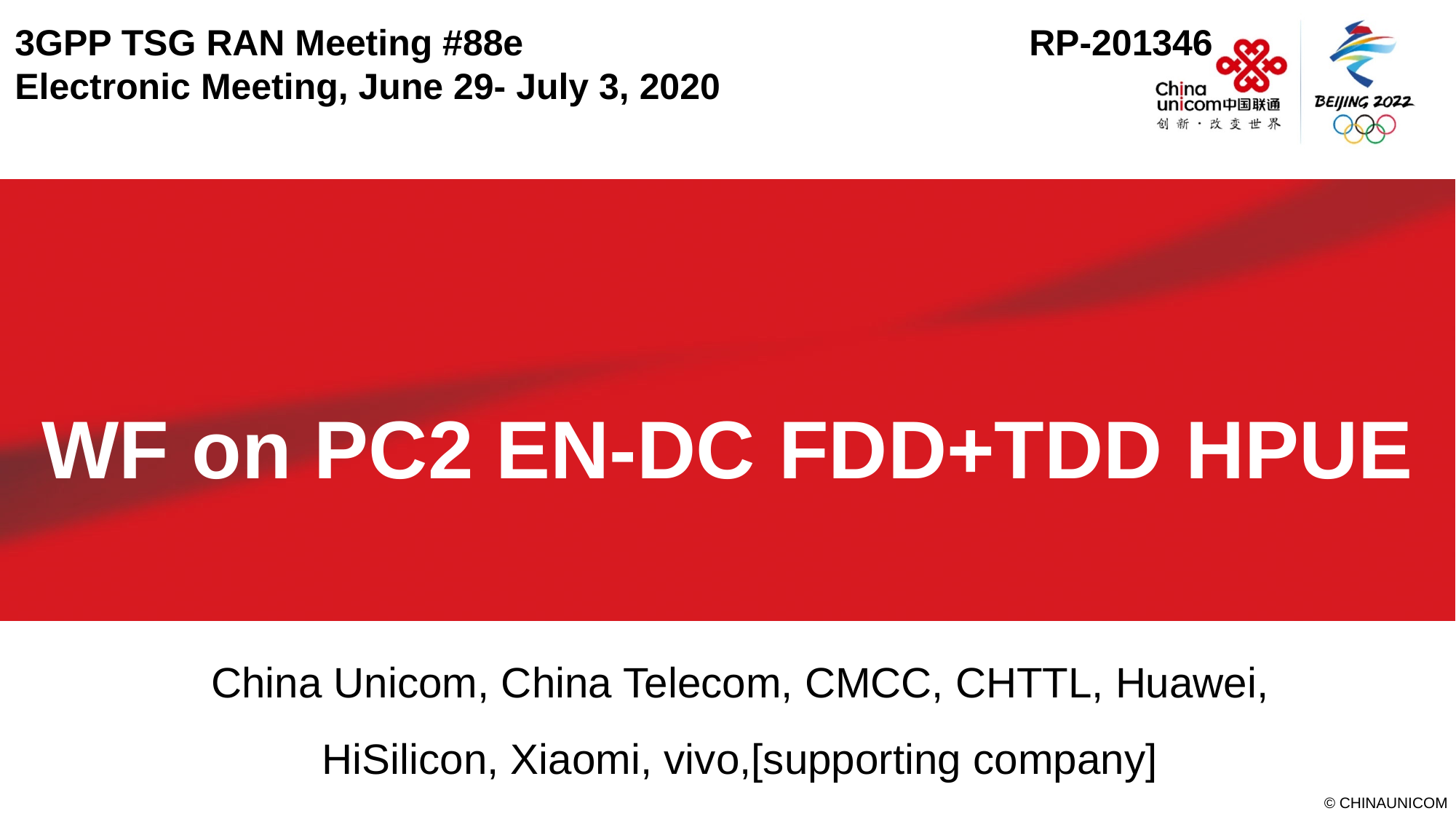

3GPP TSG RAN Meeting #88e 	                                              RP-201346
Electronic Meeting, June 29- July 3, 2020
WF on PC2 EN-DC FDD+TDD HPUE
China Unicom, China Telecom, CMCC, CHTTL, Huawei, HiSilicon, Xiaomi, vivo,[supporting company]